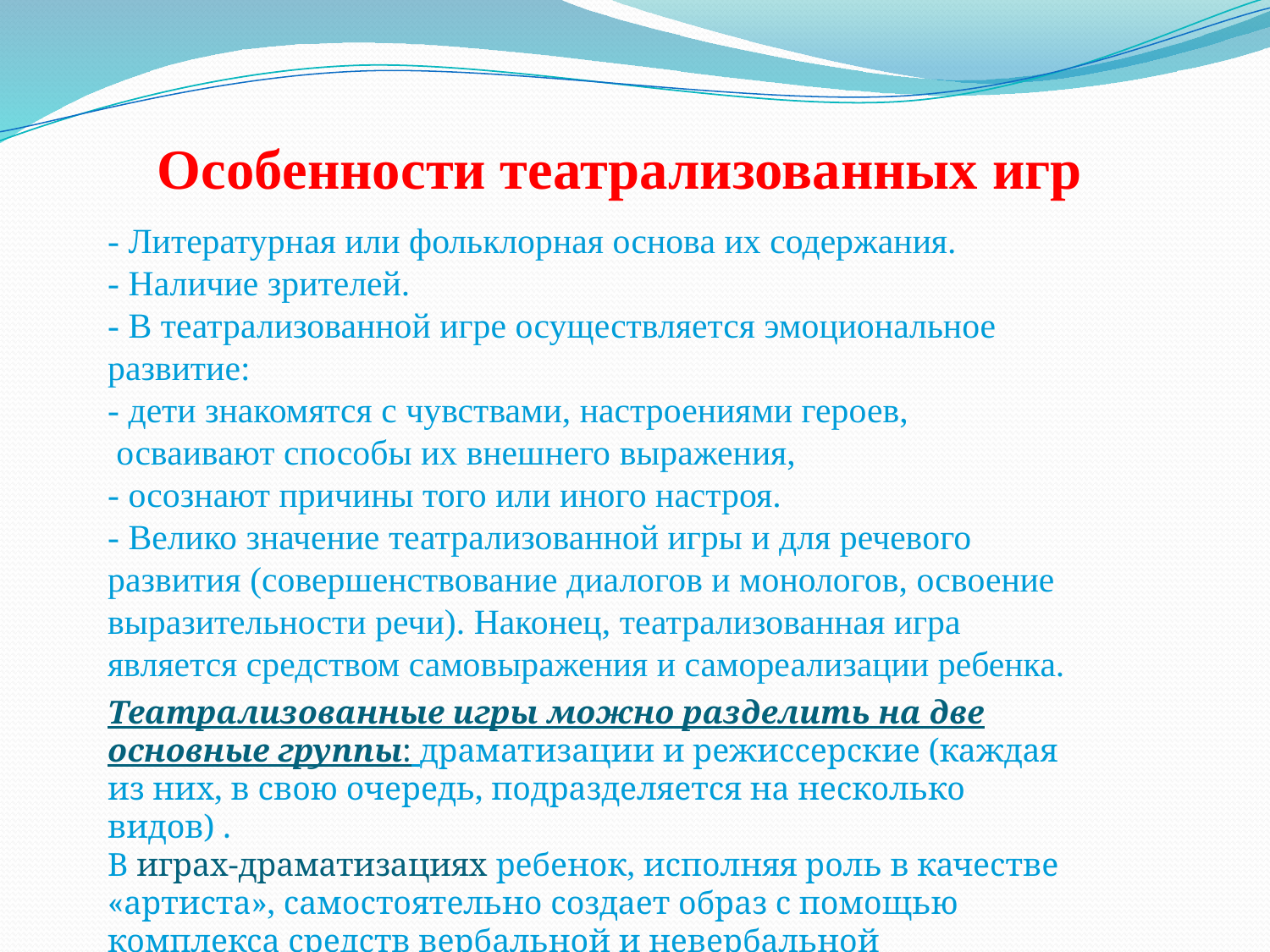

Особенности театрализованных игр
- Литературная или фольклорная основа их содержания.
- Наличие зрителей.
- В театрализованной игре осуществляется эмоциональное развитие:
- дети знакомятся с чувствами, настроениями героев,
 осваивают способы их внешнего выражения,
- осознают причины того или иного настроя.
- Велико значение театрализованной игры и для речевого развития (совершенствование диалогов и монологов, освоение выразительности речи). Наконец, театрализованная игра является средством самовыражения и самореализации ребенка.
Театрализованные игры можно разделить на две основные группы: драматизации и режиссерские (каждая из них, в свою очередь, подразделяется на несколько видов) .
В играх-драматизациях ребенок, исполняя роль в качестве «артиста», самостоятельно создает образ с помощью комплекса средств вербальной и невербальной выразительности.